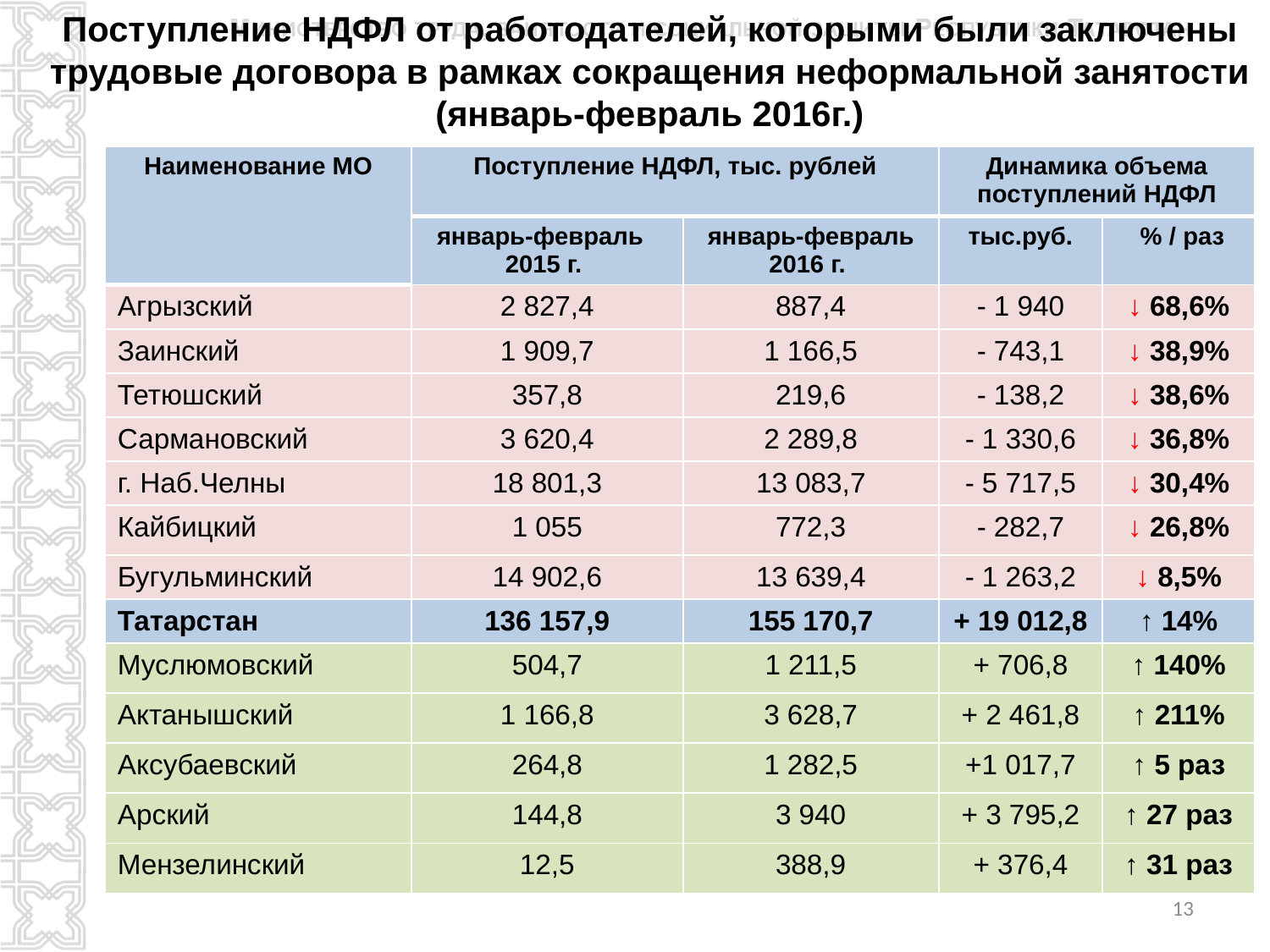

Поступление НДФЛ от работодателей, которыми были заключены трудовые договора в рамках сокращения неформальной занятости
(январь-февраль 2016г.)

| Наименование МО | Поступление НДФЛ, тыс. рублей |  | Динамика объема поступлений НДФЛ |  |
| --- | --- | --- | --- | --- |
|  | январь-февраль 2015 г. | январь-февраль 2016 г. | тыс.руб. | % / раз |
| Агрызский | 2 827,4 | 887,4 | - 1 940 | ↓ 68,6% |
| Заинский | 1 909,7 | 1 166,5 | - 743,1 | ↓ 38,9% |
| Тетюшский | 357,8 | 219,6 | - 138,2 | ↓ 38,6% |
| Сармановский | 3 620,4 | 2 289,8 | - 1 330,6 | ↓ 36,8% |
| г. Наб.Челны | 18 801,3 | 13 083,7 | - 5 717,5 | ↓ 30,4% |
| Кайбицкий | 1 055 | 772,3 | - 282,7 | ↓ 26,8% |
| Бугульминский | 14 902,6 | 13 639,4 | - 1 263,2 | ↓ 8,5% |
| Татарстан | 136 157,9 | 155 170,7 | + 19 012,8 | ↑ 14% |
| Муслюмовский | 504,7 | 1 211,5 | + 706,8 | ↑ 140% |
| Актанышский | 1 166,8 | 3 628,7 | + 2 461,8 | ↑ 211% |
| Аксубаевский | 264,8 | 1 282,5 | +1 017,7 | ↑ 5 раз |
| Арский | 144,8 | 3 940 | + 3 795,2 | ↑ 27 раз |
| Мензелинский | 12,5 | 388,9 | + 376,4 | ↑ 31 раз |
13